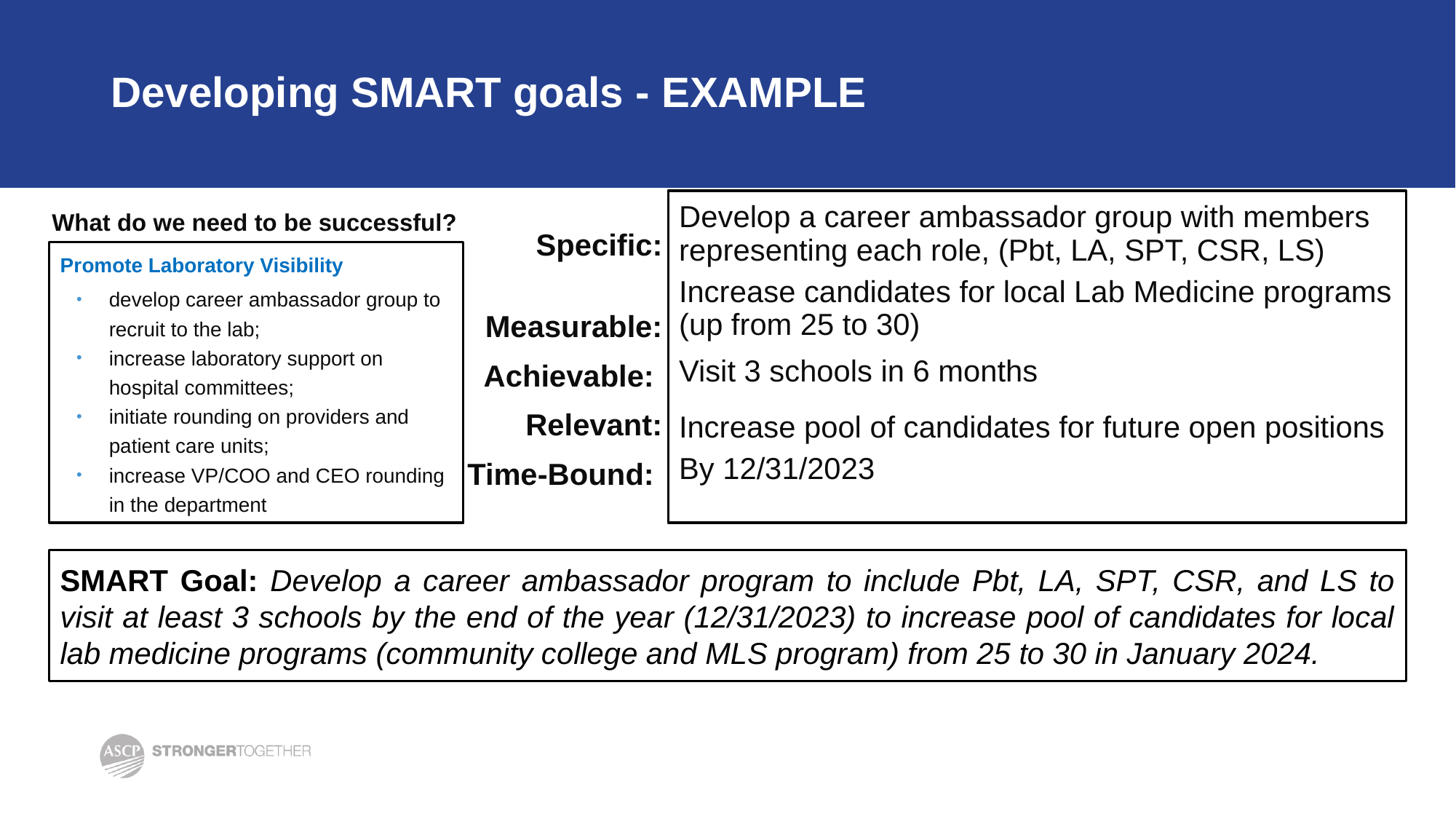

# Developing SMART goals - EXAMPLE
What do we need to be successful?
Specific:
Measurable:
Achievable:
Relevant:
Time-Bound:
Develop a career ambassador group with members representing each role, (Pbt, LA, SPT, CSR, LS)
Increase candidates for local Lab Medicine programs (up from 25 to 30)
Visit 3 schools in 6 months
Increase pool of candidates for future open positions
By 12/31/2023
Promote Laboratory Visibility
develop career ambassador group to recruit to the lab;
increase laboratory support on hospital committees;
initiate rounding on providers and patient care units;
increase VP/COO and CEO rounding in the department
SMART Goal: Develop a career ambassador program to include Pbt, LA, SPT, CSR, and LS to visit at least 3 schools by the end of the year (12/31/2023) to increase pool of candidates for local lab medicine programs (community college and MLS program) from 25 to 30 in January 2024.